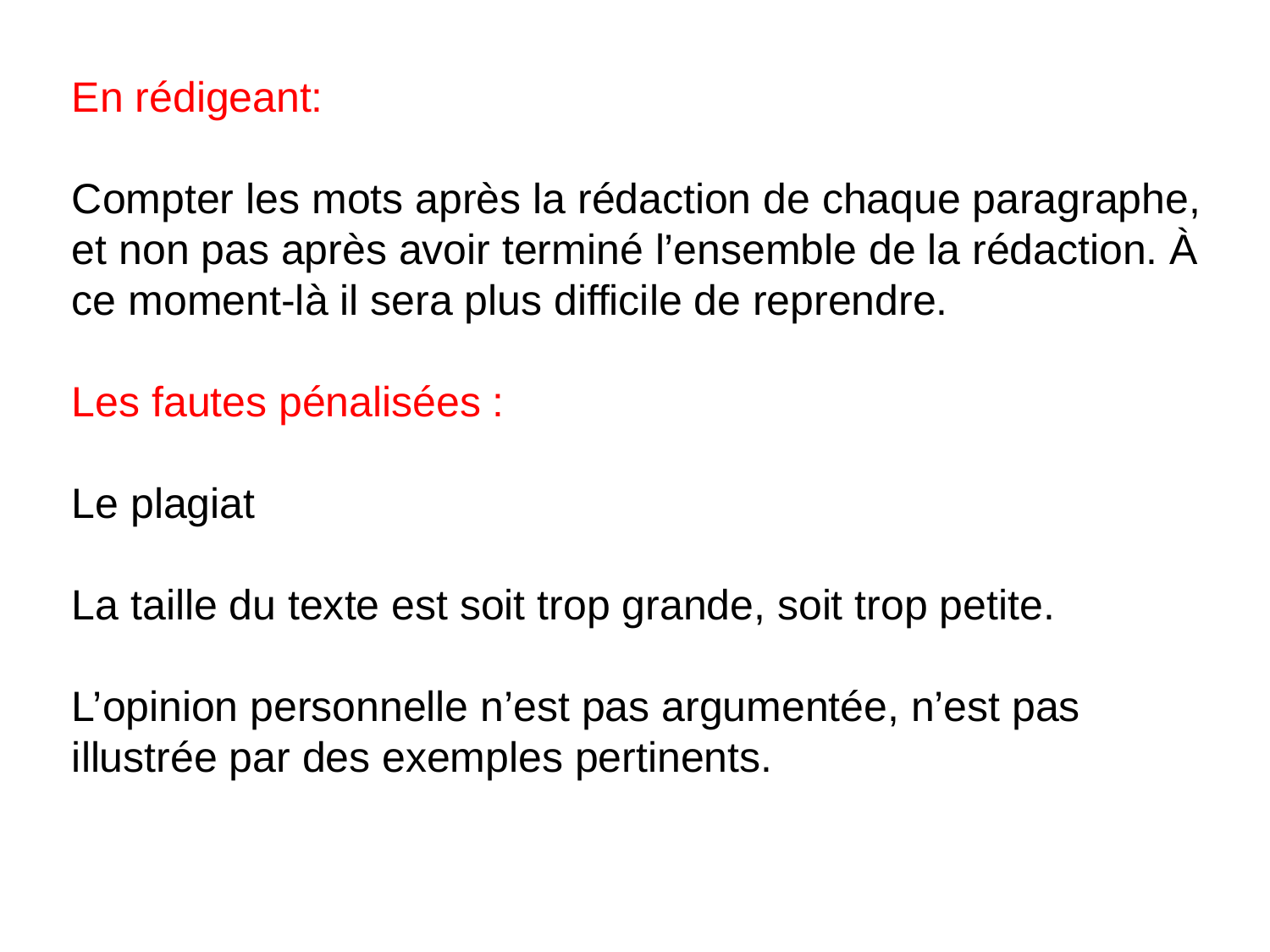

En rédigeant:

Compter les mots après la rédaction de chaque paragraphe, et non pas après avoir terminé l’ensemble de la rédaction. À ce moment-là il sera plus difficile de reprendre.

Les fautes pénalisées :

Le plagiat

La taille du texte est soit trop grande, soit trop petite.

L’opinion personnelle n’est pas argumentée, n’est pas illustrée par des exemples pertinents.